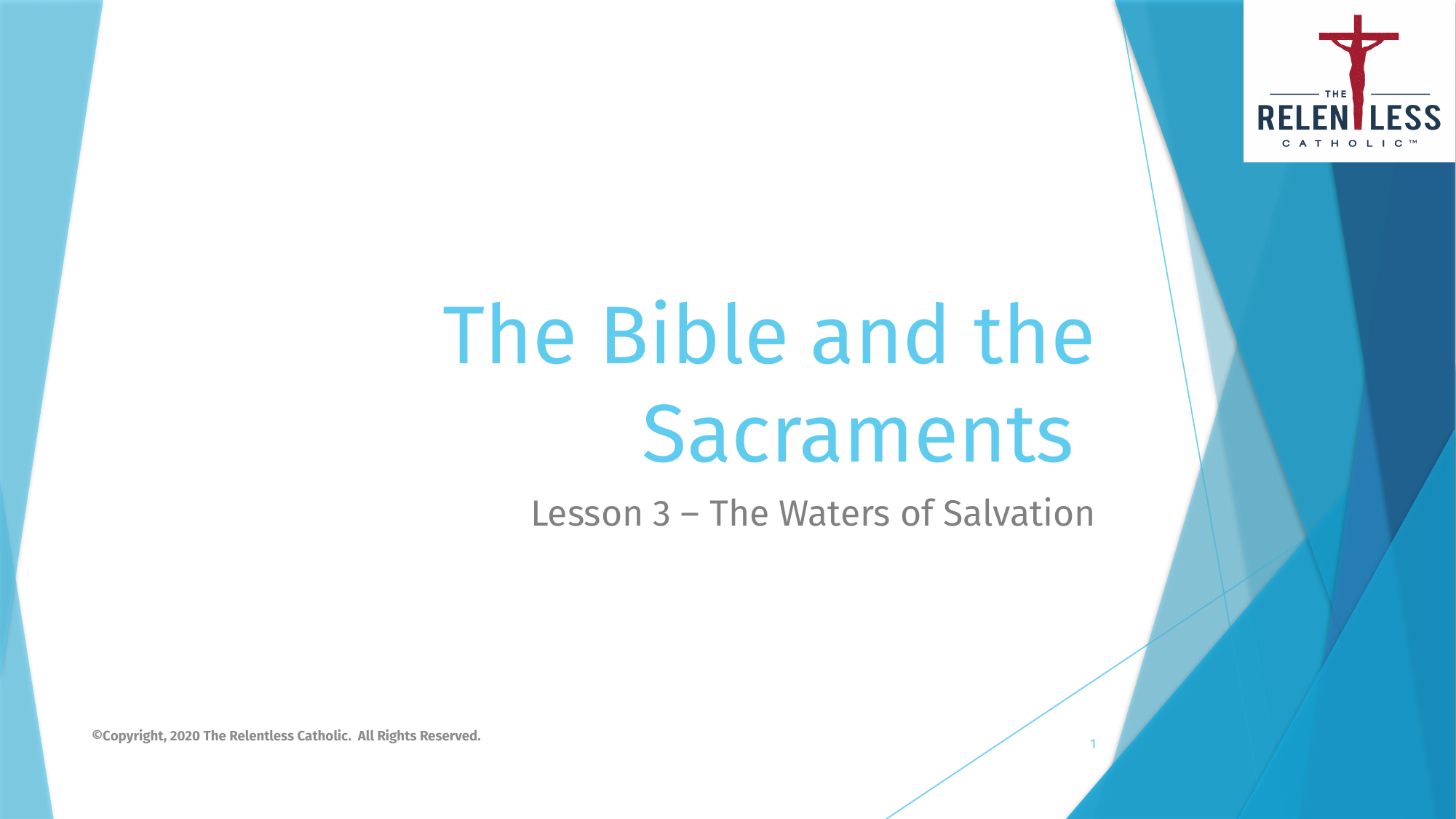

# The Bible and the Sacraments
Lesson 3 – The Waters of Salvation
©Copyright, 2020 The Relentless Catholic.  All Rights Reserved.

1